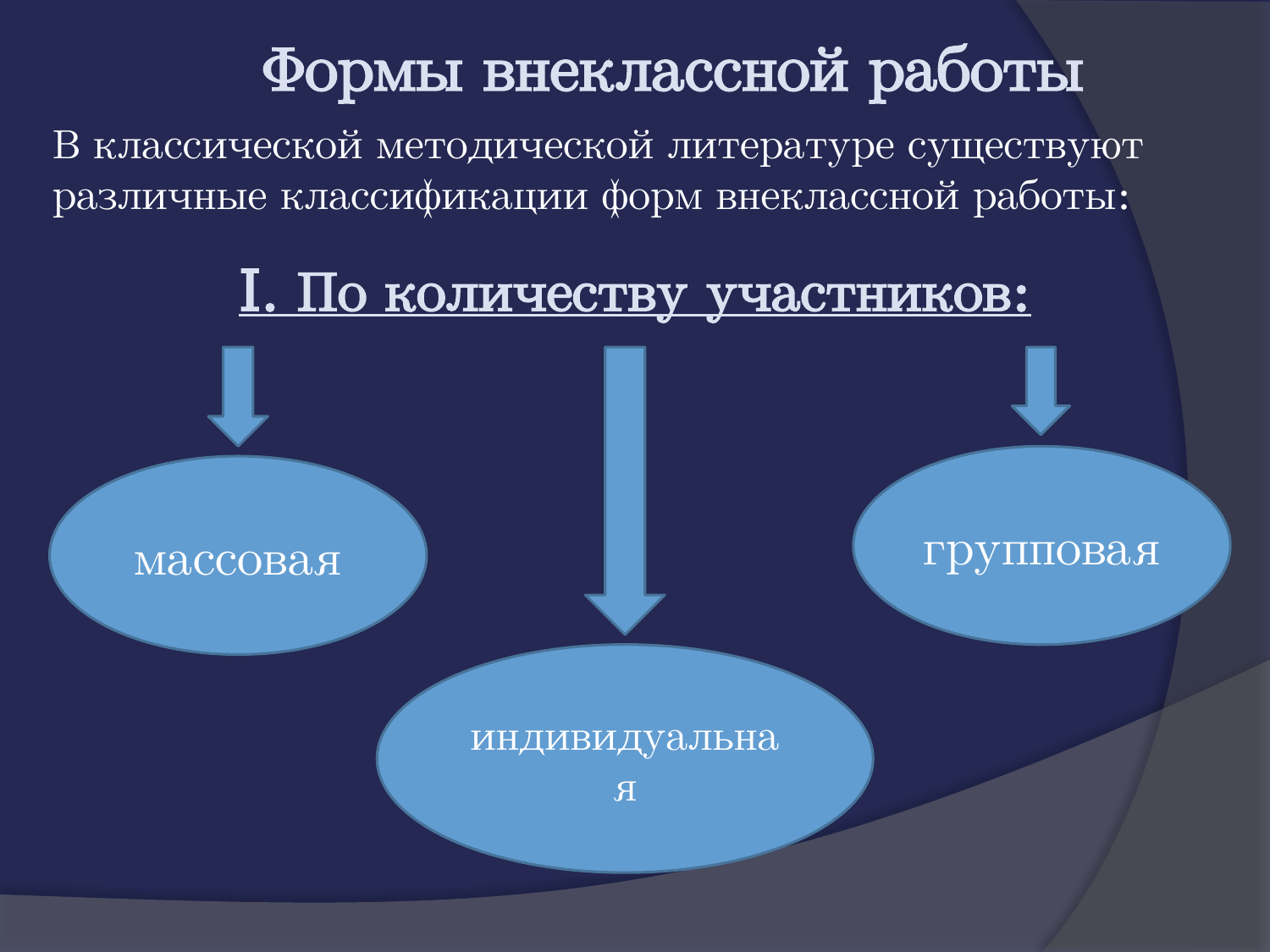

Формы внеклассной работы
В классической методической литературе существуют различные классификации форм внеклассной работы:

I. По количеству участников:

групповая
массовая
индивидуальная